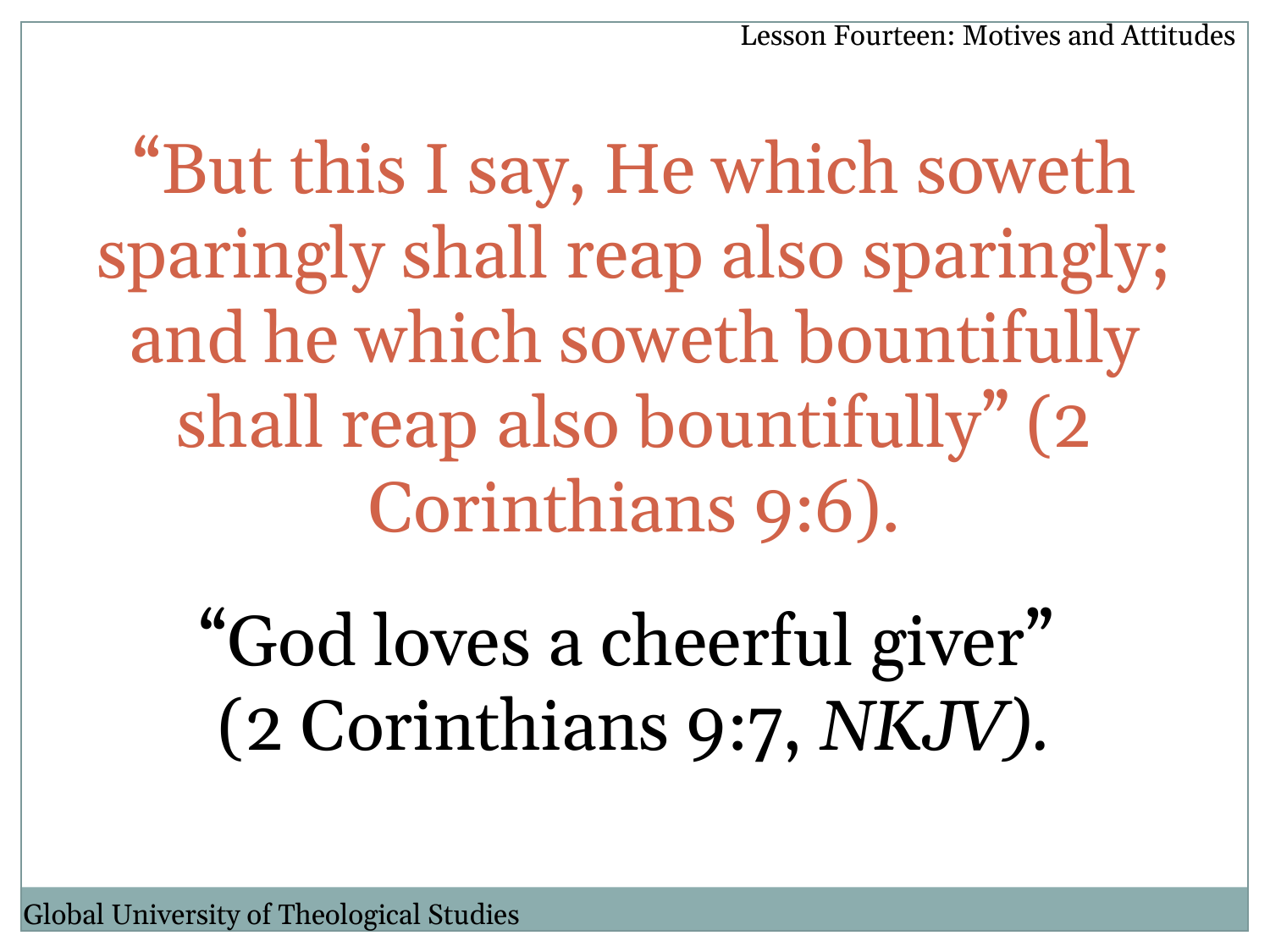

Lesson Fourteen: Motives and Attitudes
“But this I say, He which soweth sparingly shall reap also sparingly; and he which soweth bountifully shall reap also bountifully” (2 Corinthians 9:6).
“God loves a cheerful giver”
(2 Corinthians 9:7, NKJV).
Global University of Theological Studies